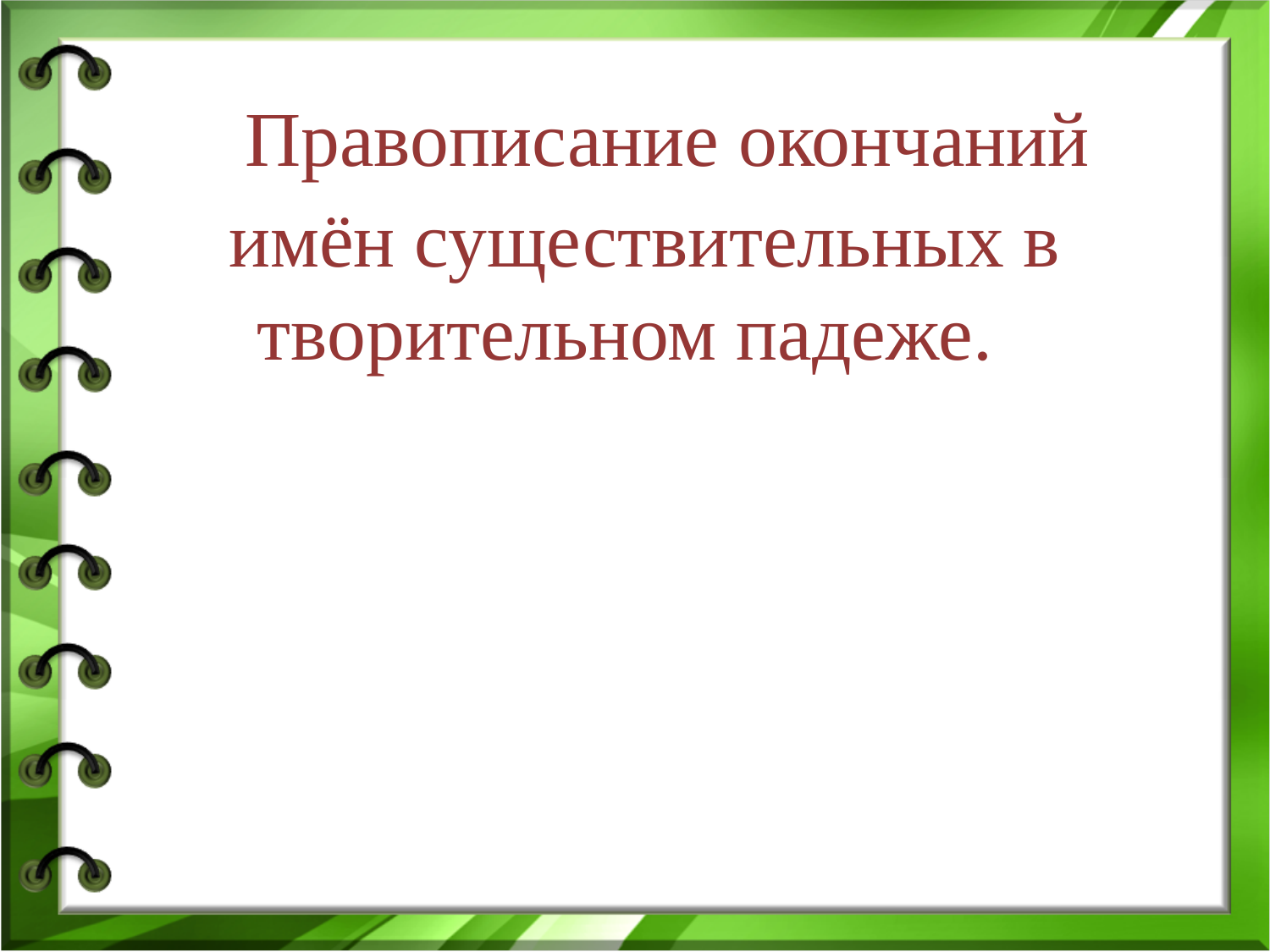

Правописание окончаний имён существительных в творительном падеже.